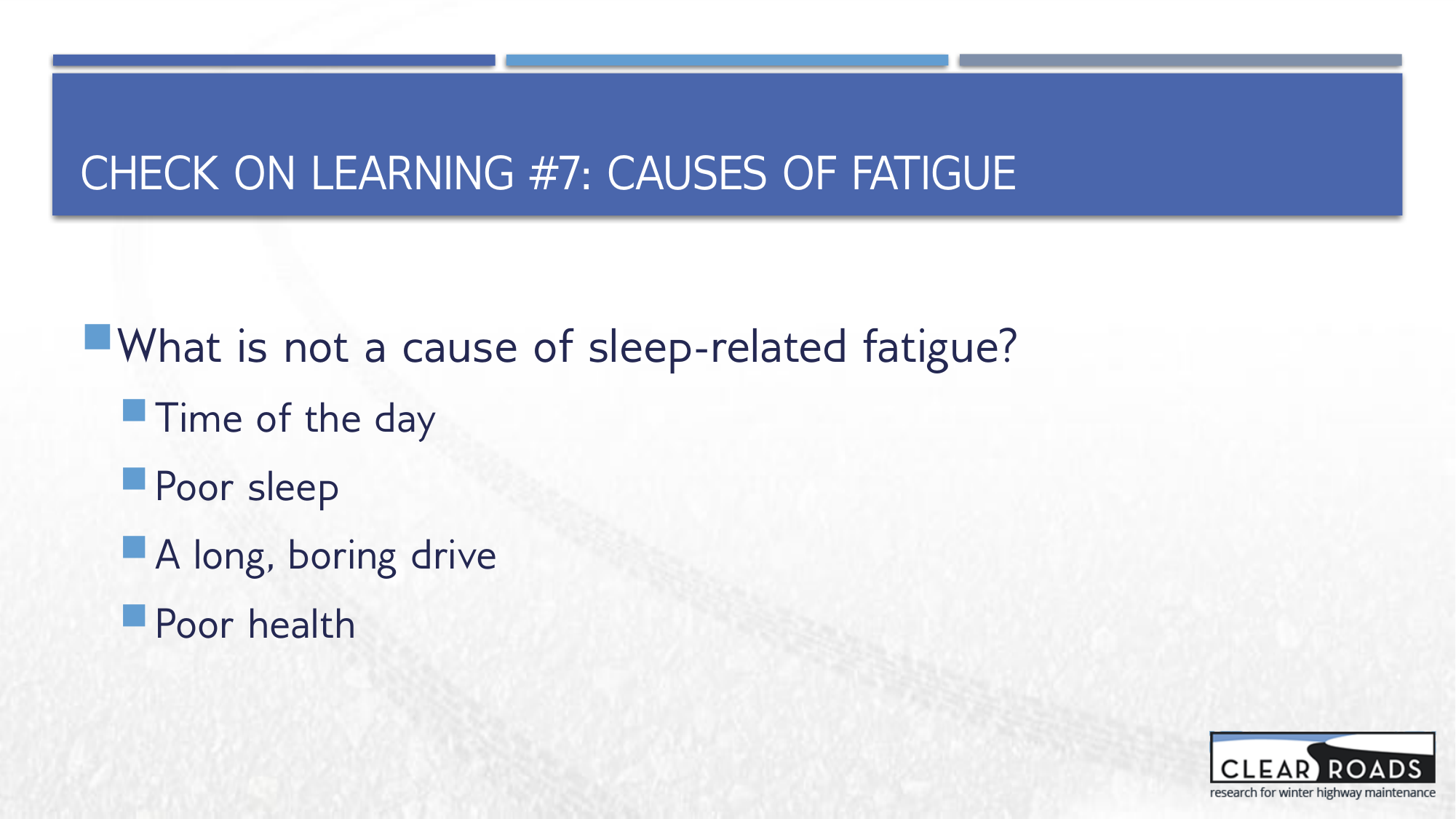

# Check on learning #7: causes of fatigue
What is not a cause of sleep-related fatigue?
Time of the day
Poor sleep
A long, boring drive
Poor health